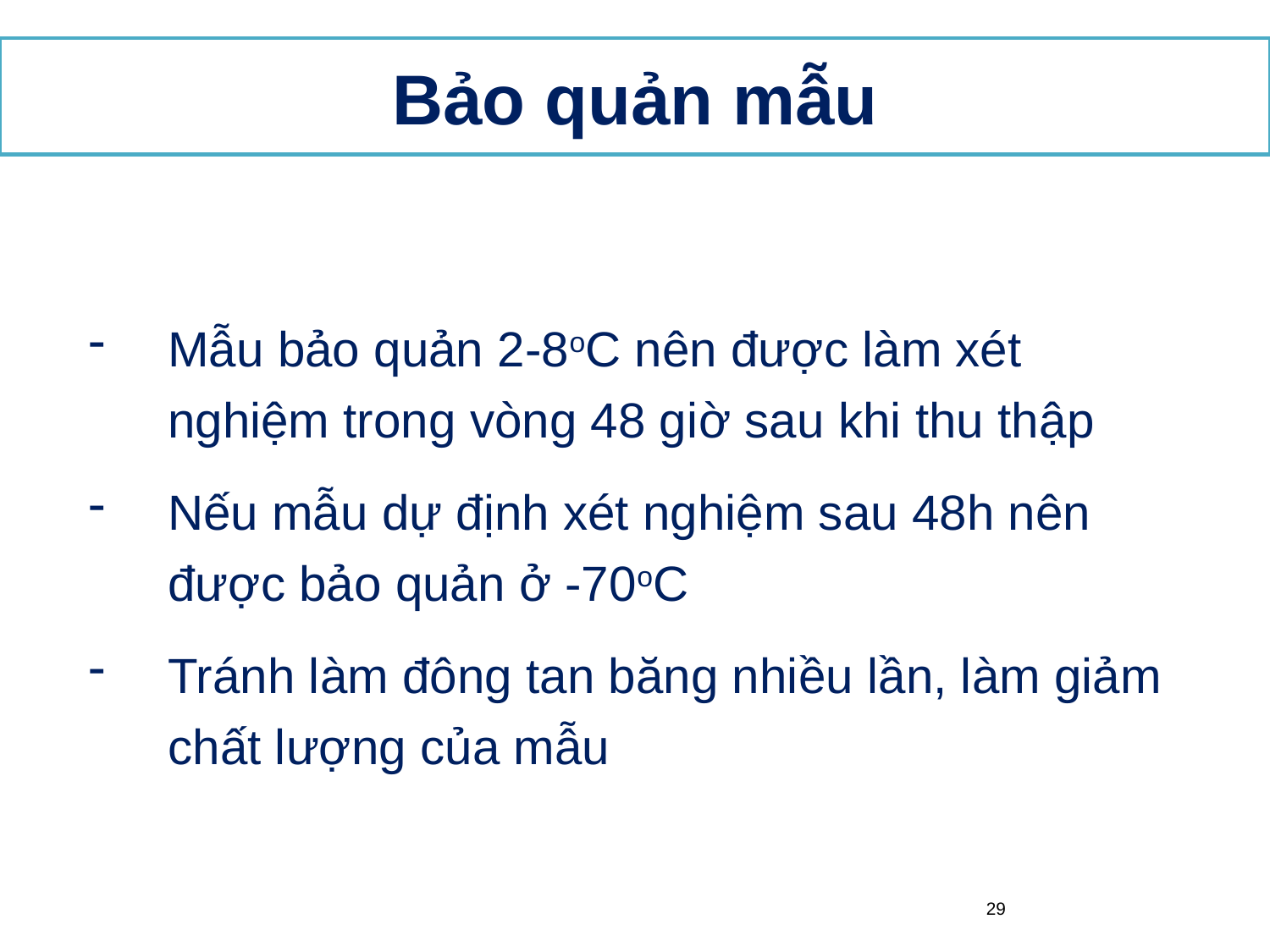

Bảo quản mẫu
Mẫu bảo quản 2-8oC nên được làm xét nghiệm trong vòng 48 giờ sau khi thu thập
Nếu mẫu dự định xét nghiệm sau 48h nên được bảo quản ở -70oC
Tránh làm đông tan băng nhiều lần, làm giảm chất lượng của mẫu
29